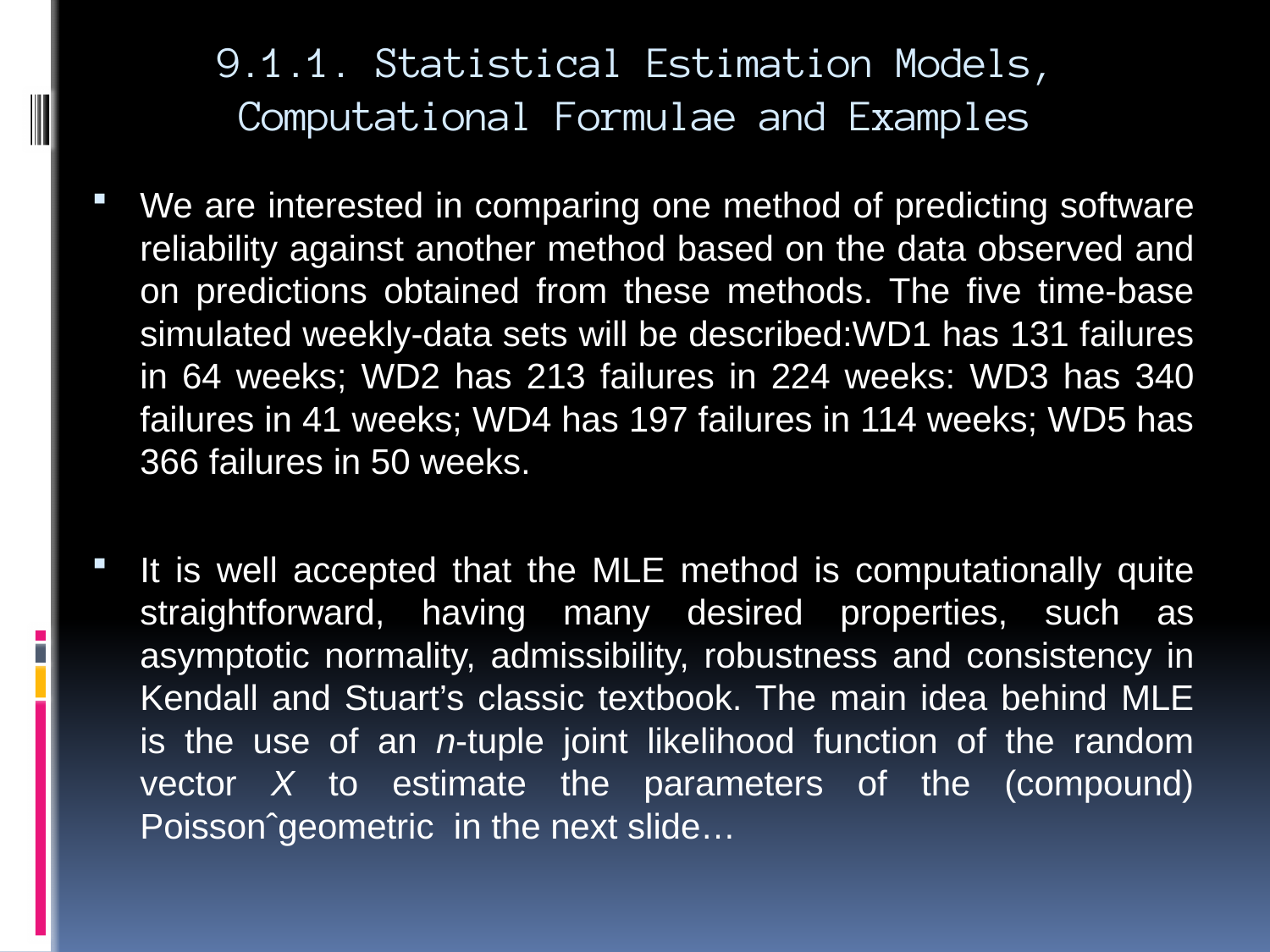

# 9.1.1. Statistical Estimation Models, Computational Formulae and Examples
We are interested in comparing one method of predicting software reliability against another method based on the data observed and on predictions obtained from these methods. The five time-base simulated weekly-data sets will be described:WD1 has 131 failures in 64 weeks; WD2 has 213 failures in 224 weeks: WD3 has 340 failures in 41 weeks; WD4 has 197 failures in 114 weeks; WD5 has 366 failures in 50 weeks.

It is well accepted that the MLE method is computationally quite straightforward, having many desired properties, such as asymptotic normality, admissibility, robustness and consistency in Kendall and Stuart’s classic textbook. The main idea behind MLE is the use of an n-tuple joint likelihood function of the random vector X to estimate the parameters of the (compound) Poissonˆgeometric  in the next slide…